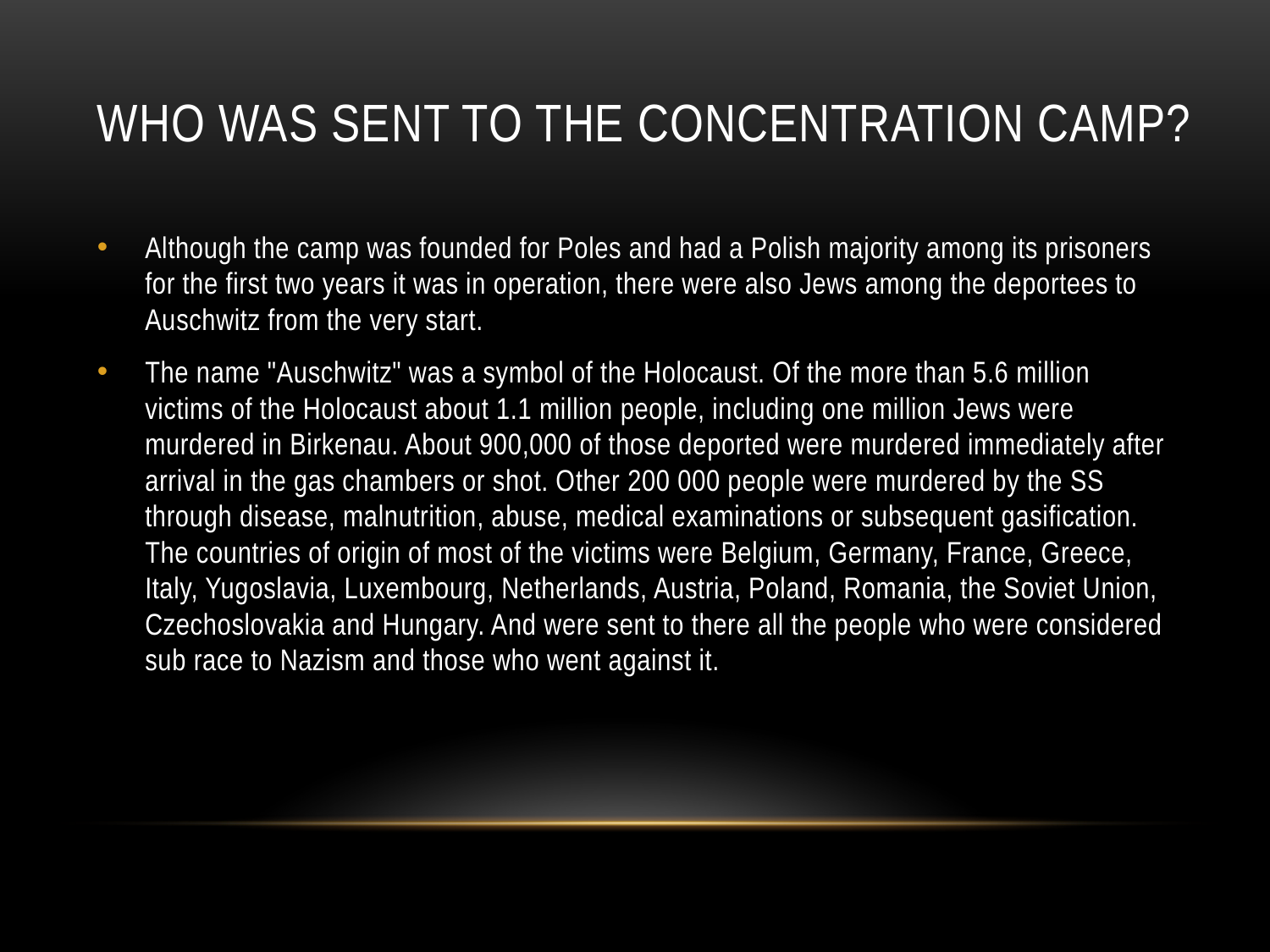

# Who was sent to the concentration camp?
Although the camp was founded for Poles and had a Polish majority among its prisoners for the first two years it was in operation, there were also Jews among the deportees to Auschwitz from the very start.
The name "Auschwitz" was a symbol of the Holocaust. Of the more than 5.6 million victims of the Holocaust about 1.1 million people, including one million Jews were murdered in Birkenau. About 900,000 of those deported were murdered immediately after arrival in the gas chambers or shot. Other 200 000 people were murdered by the SS through disease, malnutrition, abuse, medical examinations or subsequent gasification. The countries of origin of most of the victims were Belgium, Germany, France, Greece, Italy, Yugoslavia, Luxembourg, Netherlands, Austria, Poland, Romania, the Soviet Union, Czechoslovakia and Hungary. And were sent to there all the people who were considered sub ​​race to Nazism and those who went against it.